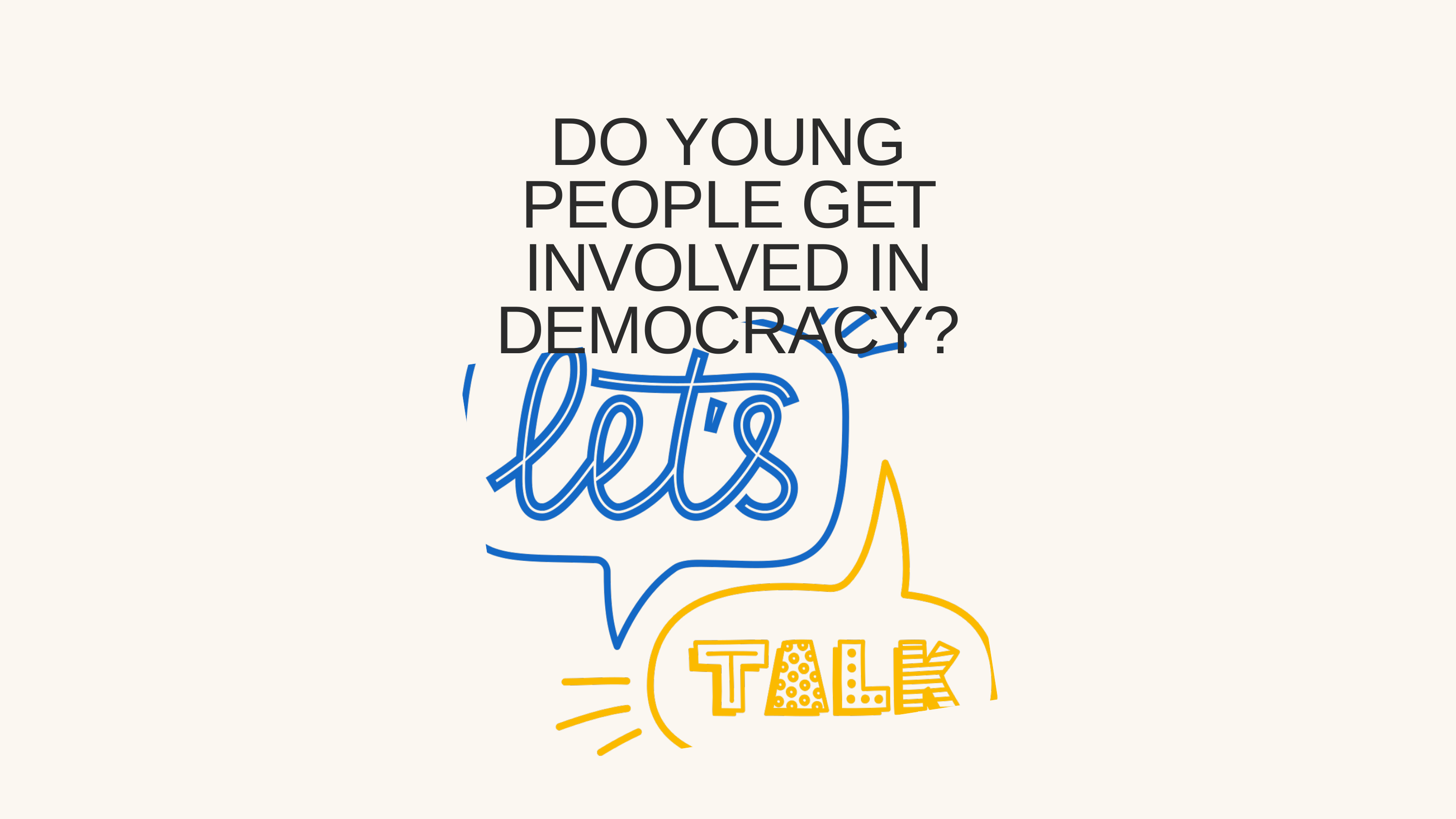

DO YOUNG PEOPLE GET INVOLVED IN DEMOCRACY?